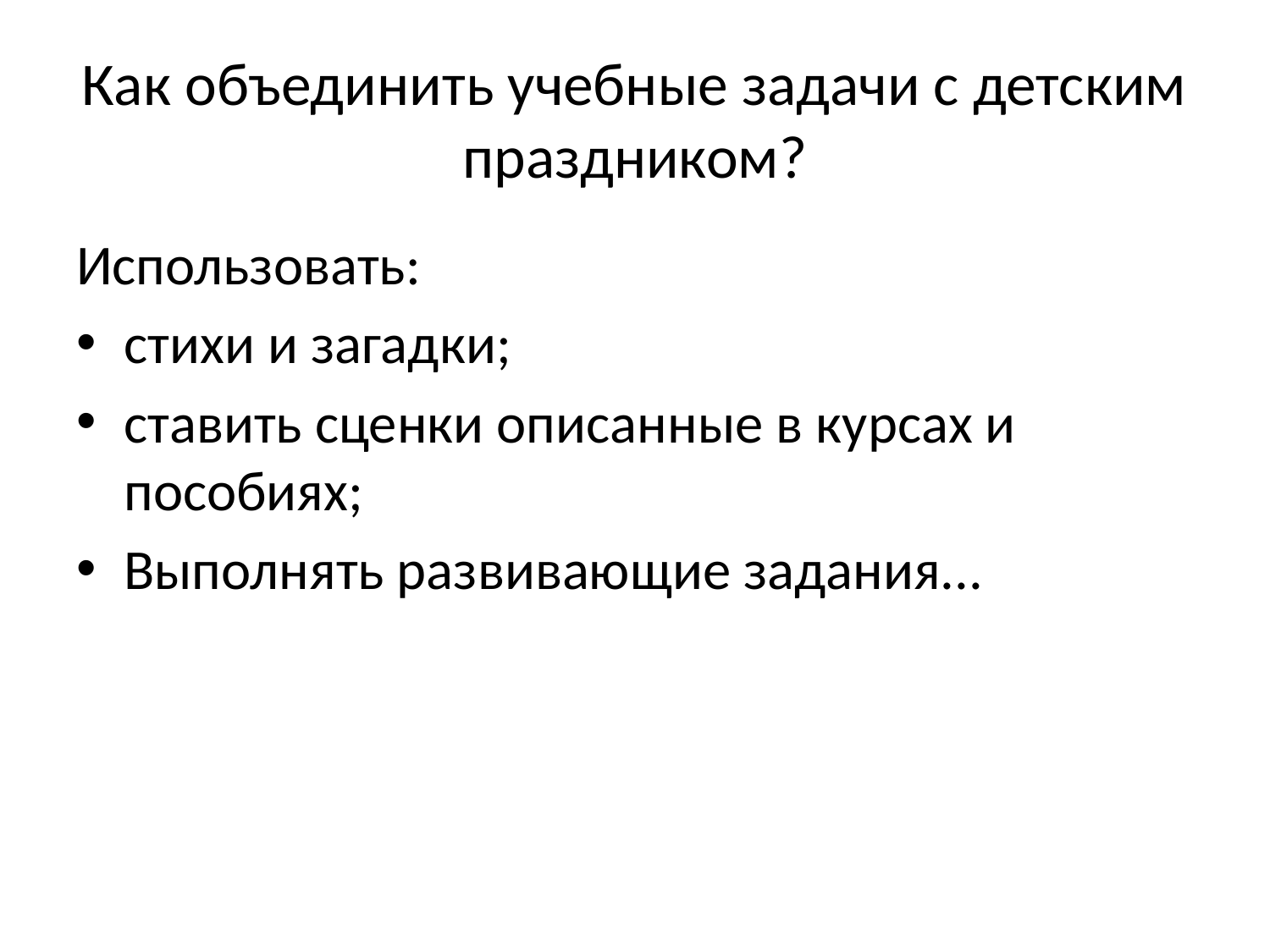

# Как объединить учебные задачи с детским праздником?
Использовать:
стихи и загадки;
ставить сценки описанные в курсах и пособиях;
Выполнять развивающие задания...